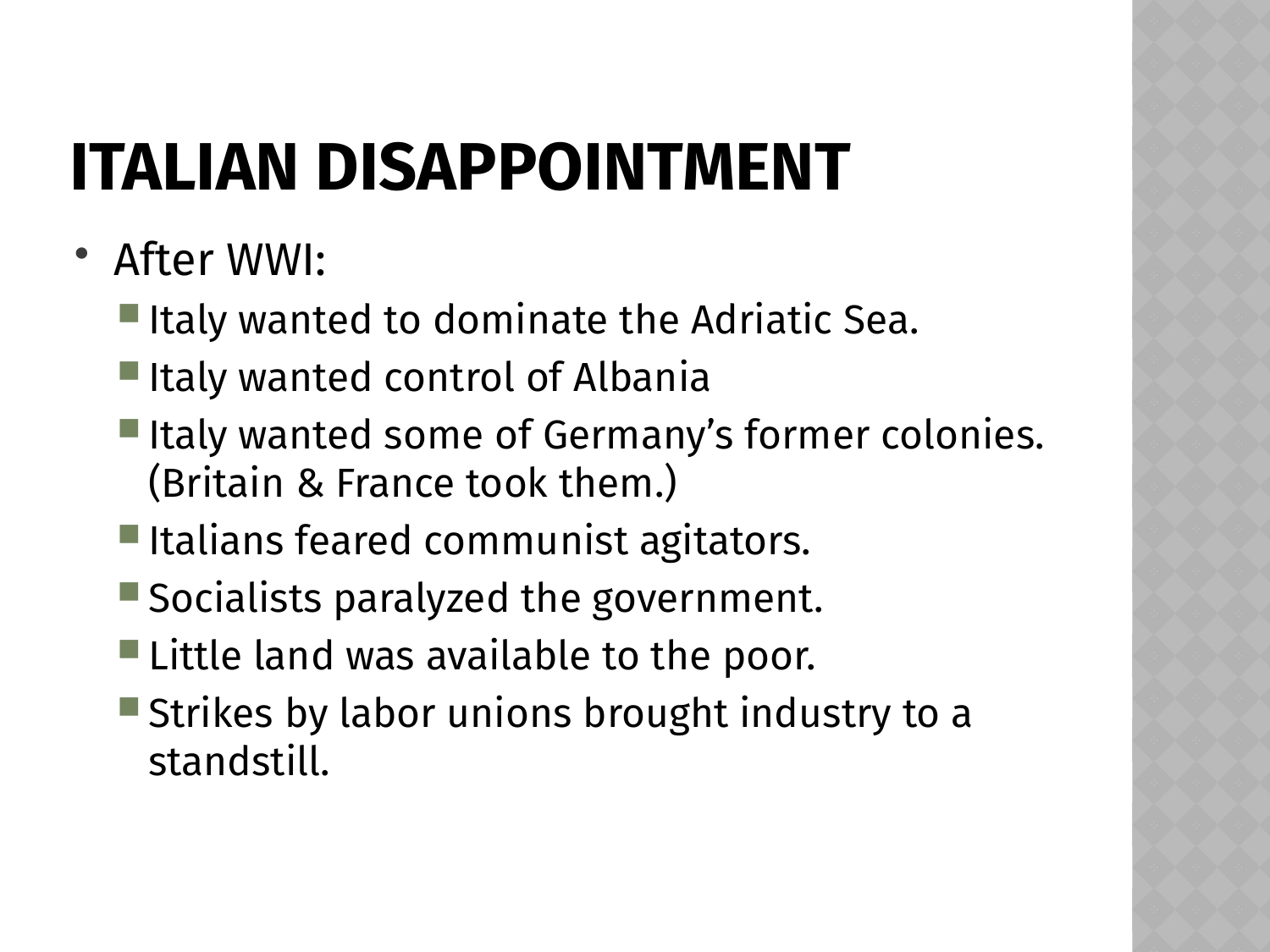

# Italian disappointment
After WWI:
Italy wanted to dominate the Adriatic Sea.
Italy wanted control of Albania
Italy wanted some of Germany’s former colonies. (Britain & France took them.)
Italians feared communist agitators.
Socialists paralyzed the government.
Little land was available to the poor.
Strikes by labor unions brought industry to a standstill.